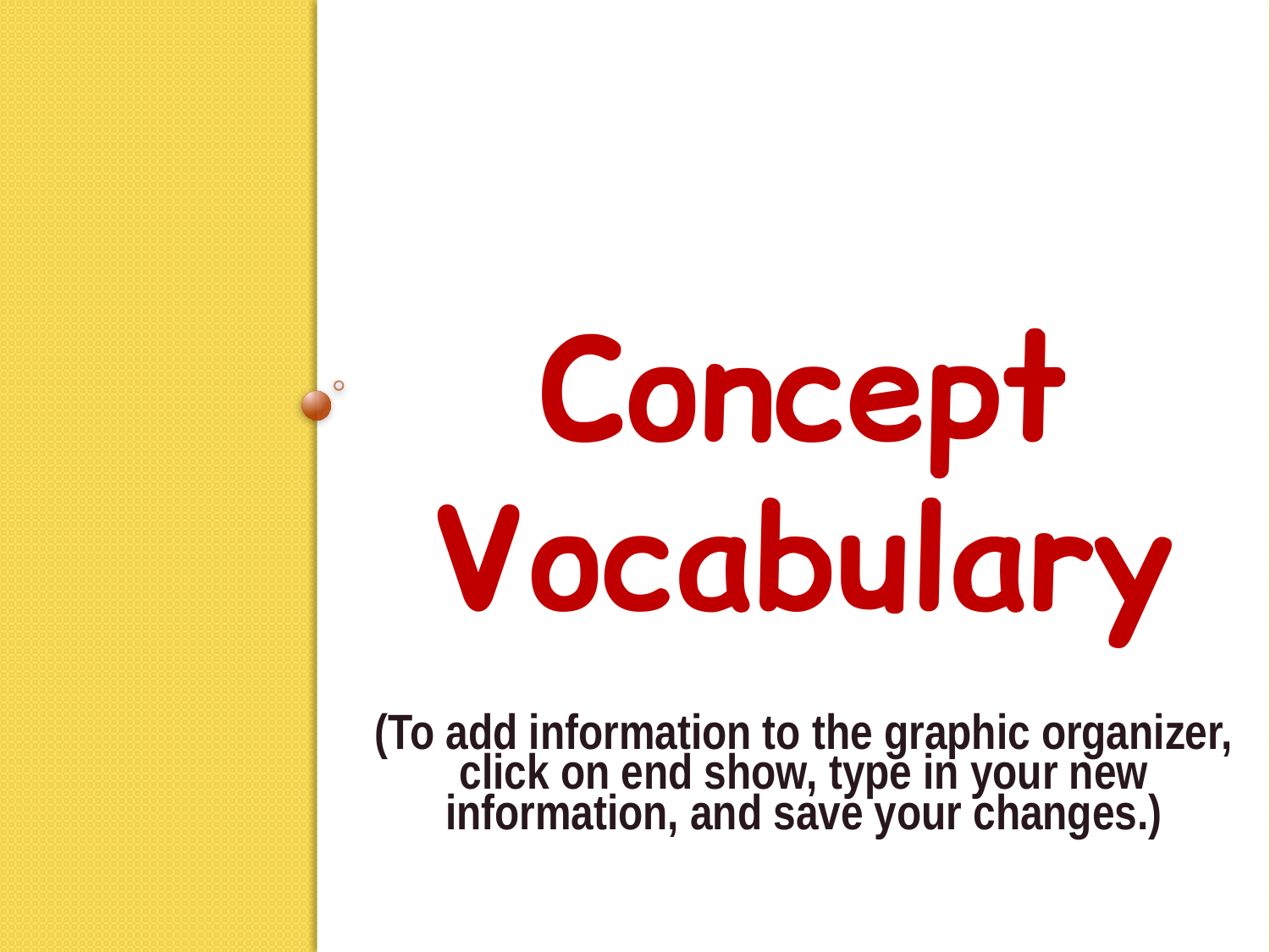

Concept Vocabulary

(To add information to the graphic organizer, click on end show, type in your new information, and save your changes.)
#